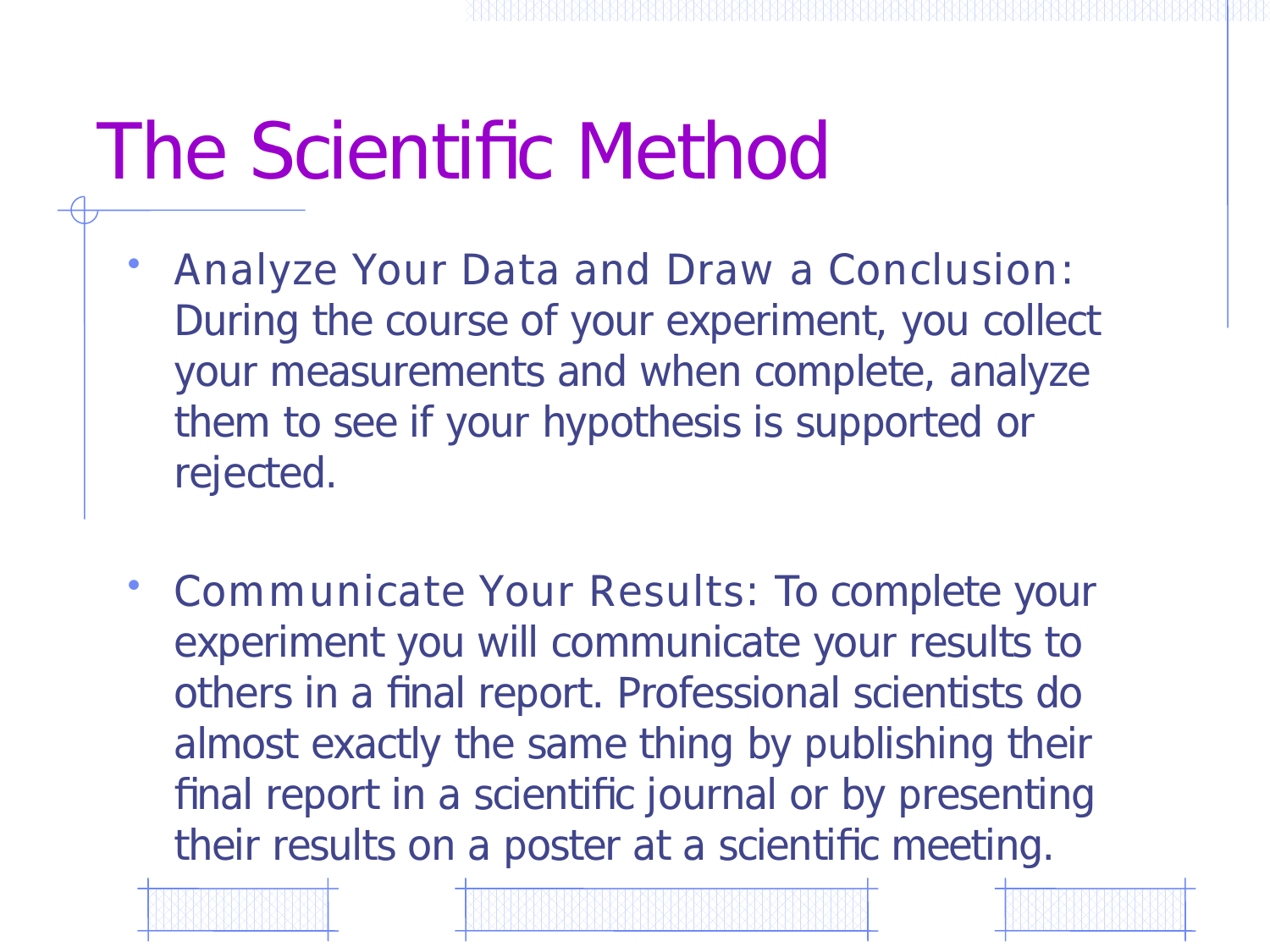

# The Scientific Method
Analyze Your Data and Draw a Conclusion: During the course of your experiment, you collect your measurements and when complete, analyze them to see if your hypothesis is supported or rejected.

Communicate Your Results: To complete your experiment you will communicate your results to others in a final report. Professional scientists do almost exactly the same thing by publishing their final report in a scientific journal or by presenting their results on a poster at a scientific meeting.